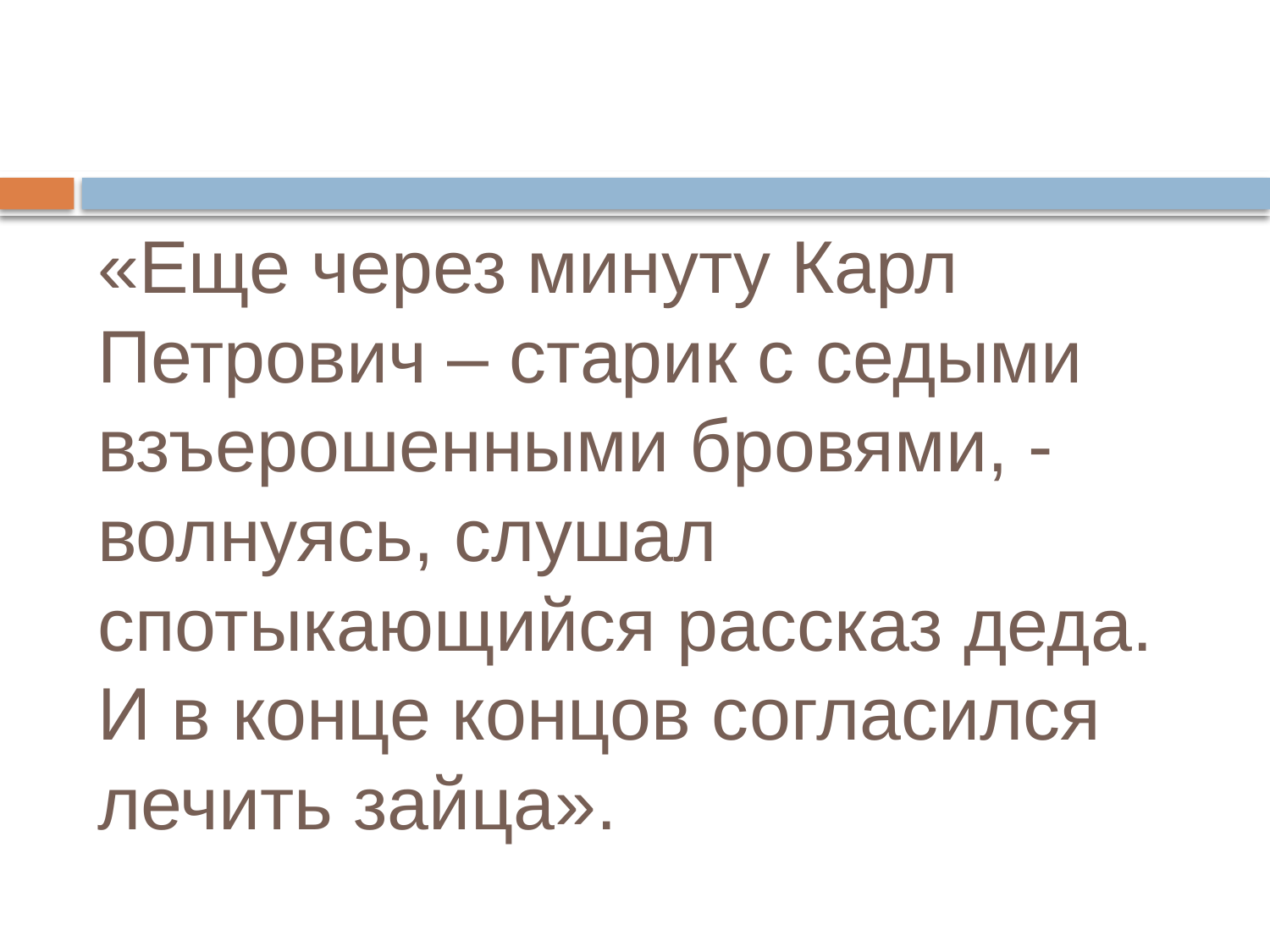

# «Еще через минуту Карл Петрович – старик с седыми взъерошенными бровями, - волнуясь, слушал спотыкающийся рассказ деда. И в конце концов согласился лечить зайца».